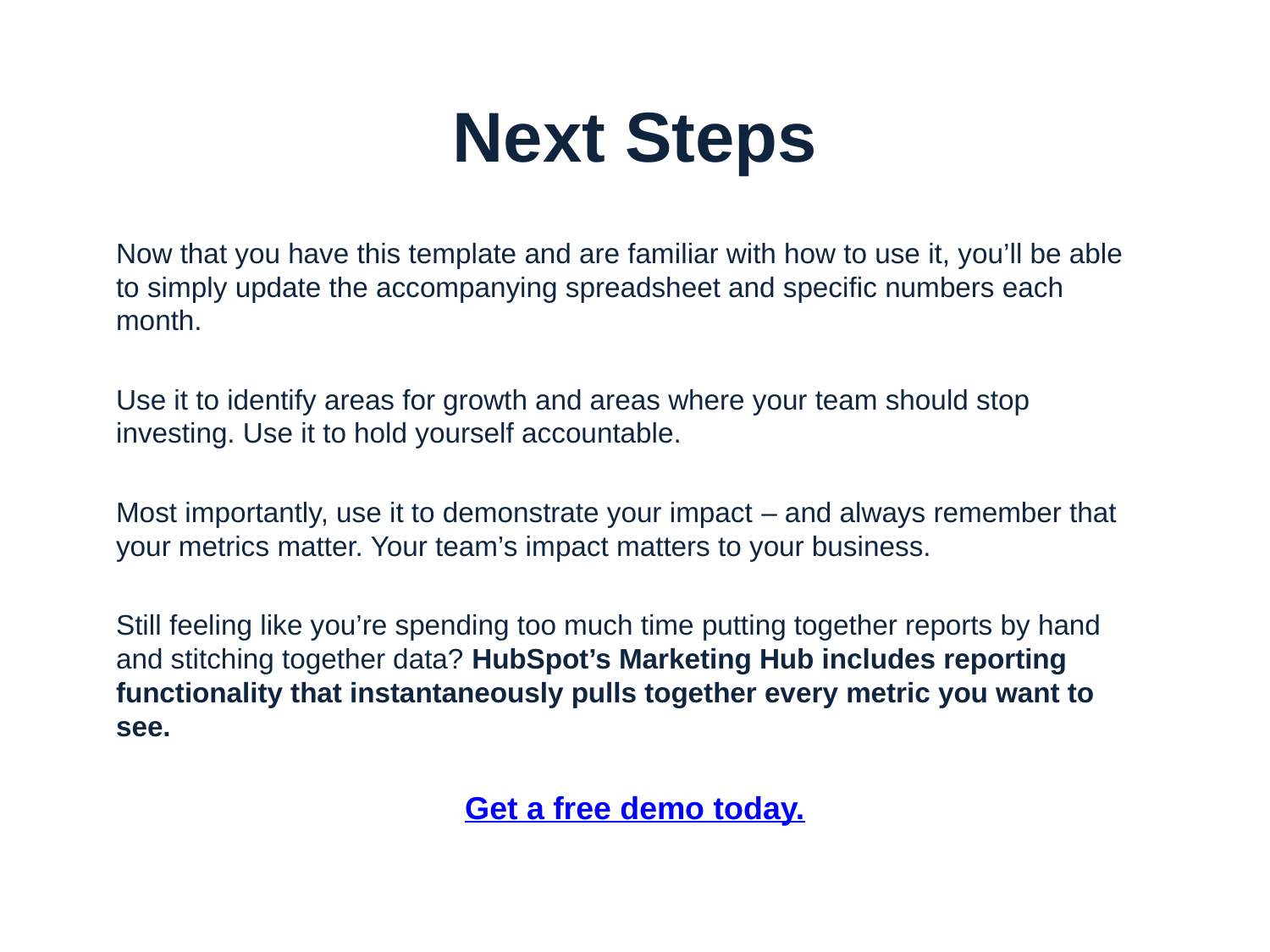

# Next Steps
Now that you have this template and are familiar with how to use it, you’ll be able to simply update the accompanying spreadsheet and specific numbers each month.

Use it to identify areas for growth and areas where your team should stop investing. Use it to hold yourself accountable.

Most importantly, use it to demonstrate your impact – and always remember that your metrics matter. Your team’s impact matters to your business.

Still feeling like you’re spending too much time putting together reports by hand and stitching together data? HubSpot’s Marketing Hub includes reporting functionality that instantaneously pulls together every metric you want to see.

Get a free demo today.